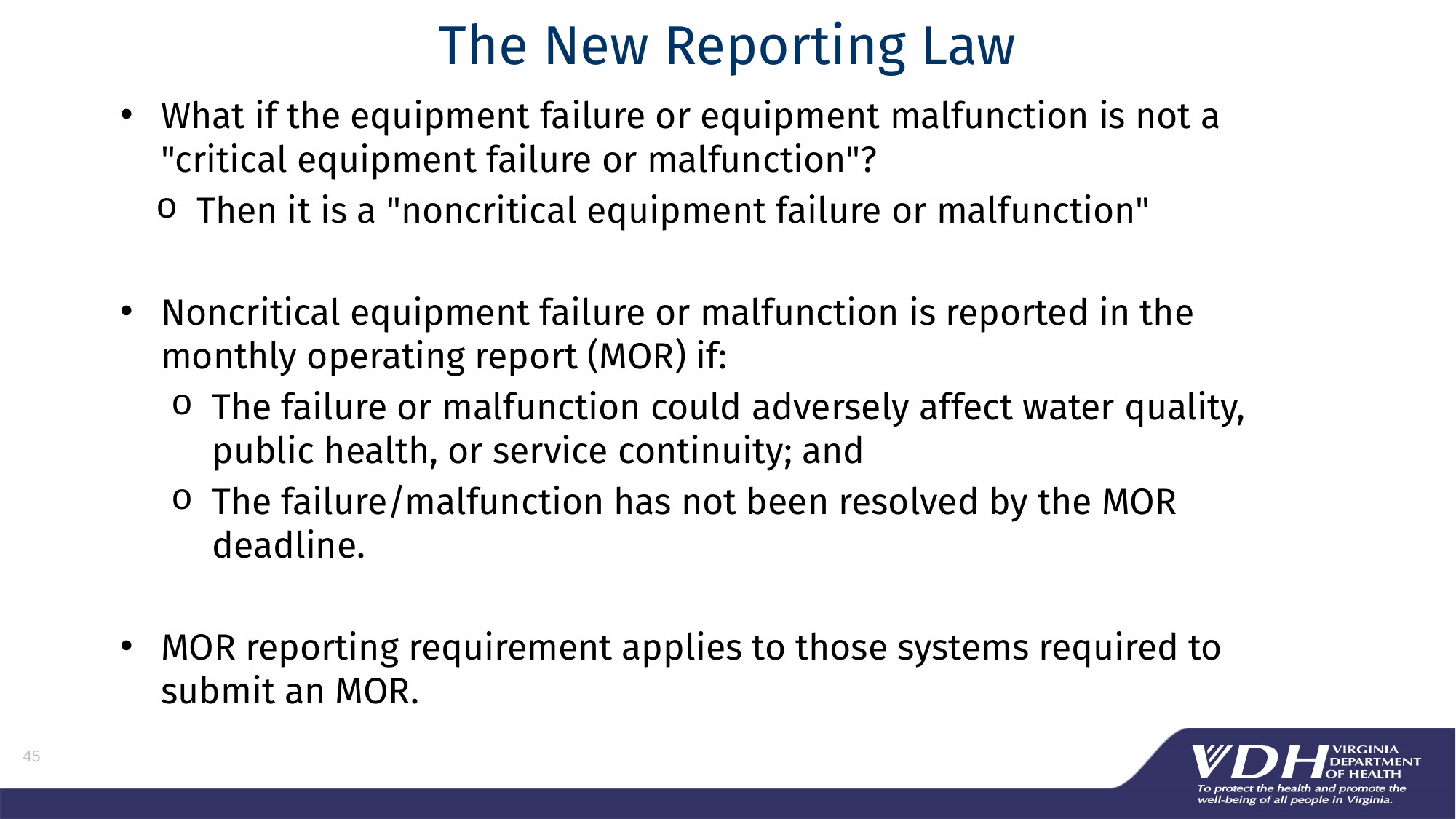

# The New Reporting Law

What if the equipment failure or equipment malfunction is not a "critical equipment failure or malfunction"?
Then it is a "noncritical equipment failure or malfunction"

Noncritical equipment failure or malfunction is reported in the monthly operating report (MOR) if:
The failure or malfunction could adversely affect water quality, public health, or service continuity; and
The failure/malfunction has not been resolved by the MOR deadline.

MOR reporting requirement applies to those systems required to submit an MOR.

45